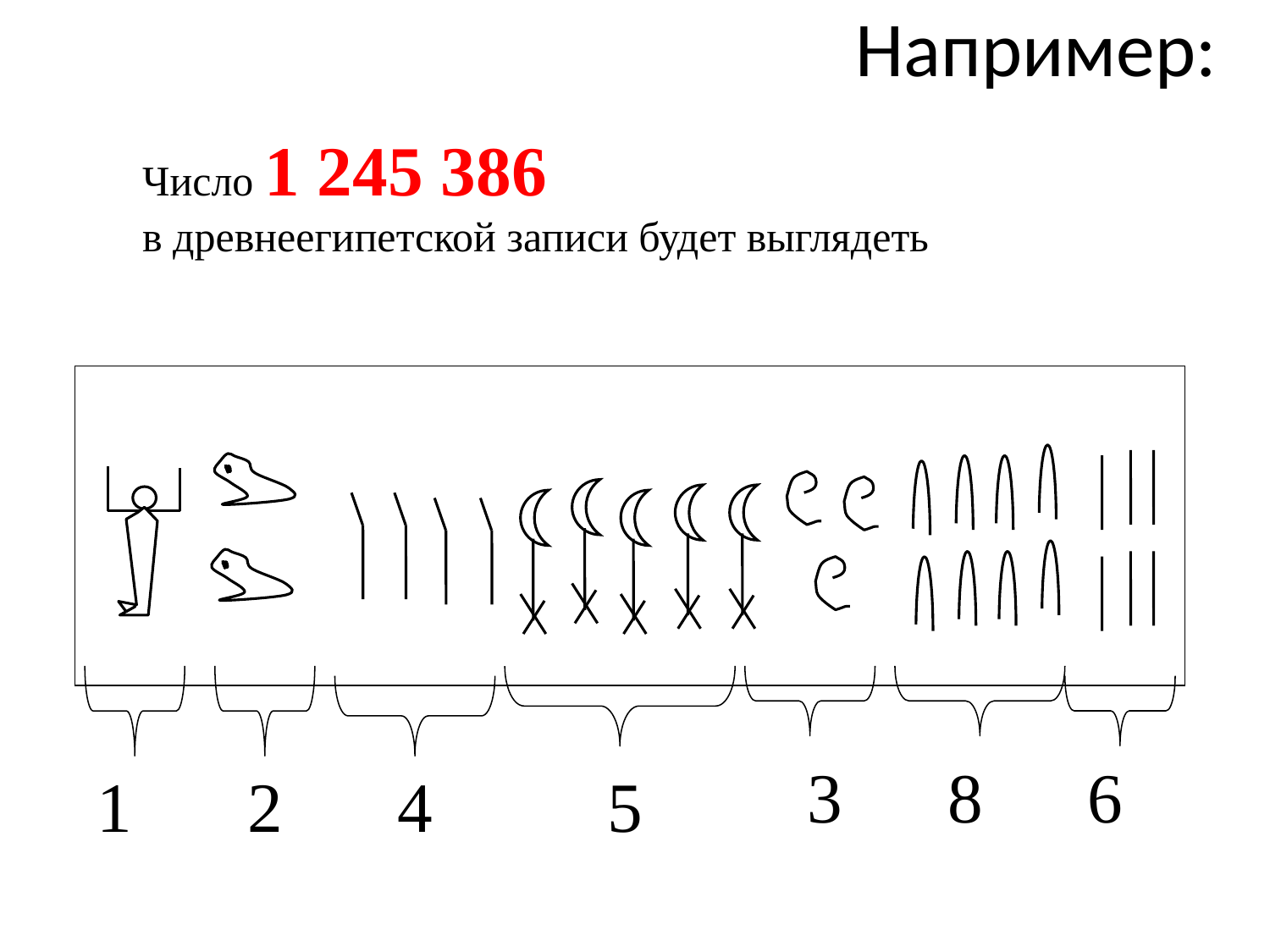

# Например:
Число 1 245 386
в древнеегипетской записи будет выглядеть

3
8
6
1
2
4
5